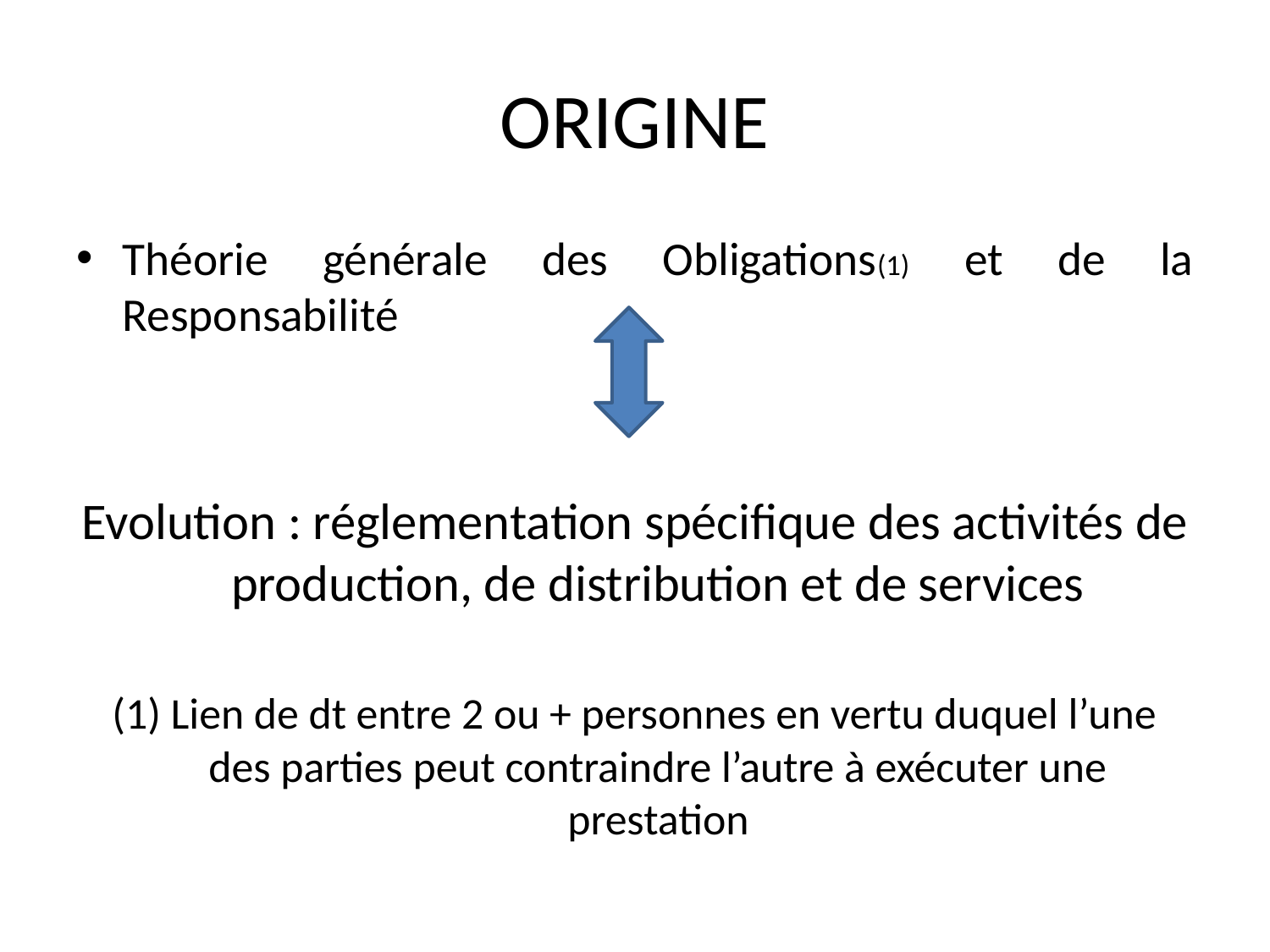

# ORIGINE
Théorie générale des Obligations(1) et de la Responsabilité

Evolution : réglementation spécifique des activités de production, de distribution et de services

(1) Lien de dt entre 2 ou + personnes en vertu duquel l’une des parties peut contraindre l’autre à exécuter une prestation